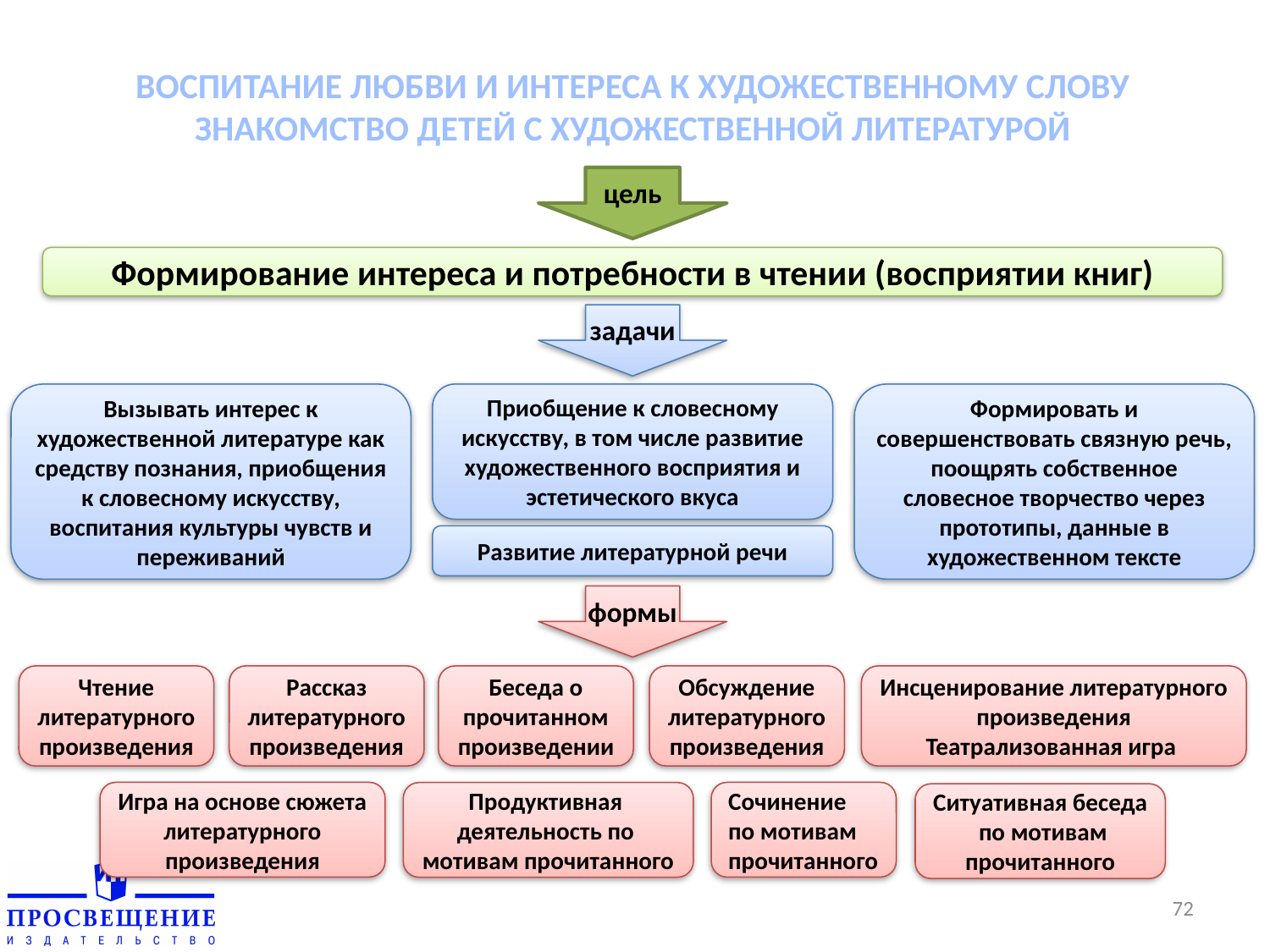

ВОСПИТАНИЕ ЛЮБВИ И ИНТЕРЕСА К ХУДОЖЕСТВЕННОМУ СЛОВУ
ЗНАКОМСТВО ДЕТЕЙ С ХУДОЖЕСТВЕННОЙ ЛИТЕРАТУРОЙ

цель
Формирование интереса и потребности в чтении (восприятии книг)

задачи
Вызывать интерес к художественной литературе как средству познания, приобщения к словесному искусству, воспитания культуры чувств и переживаний
Приобщение к словесному искусству, в том числе развитие художественного восприятия и эстетического вкуса
Формировать и совершенствовать связную речь, поощрять собственное словесное творчество через прототипы, данные в художественном тексте
Развитие литературной речи

формы
Чтение литературного произведения
Рассказ литературного произведения
Беседа о прочитанном произведении
Обсуждение литературного произведения
Инсценирование литературного
произведения
Театрализованная игра
Игра на основе сюжета литературного произведения
Сочинение
по мотивам прочитанного
Продуктивная
деятельность по
мотивам прочитанного
Ситуативная беседа
 по мотивам прочитанного
72